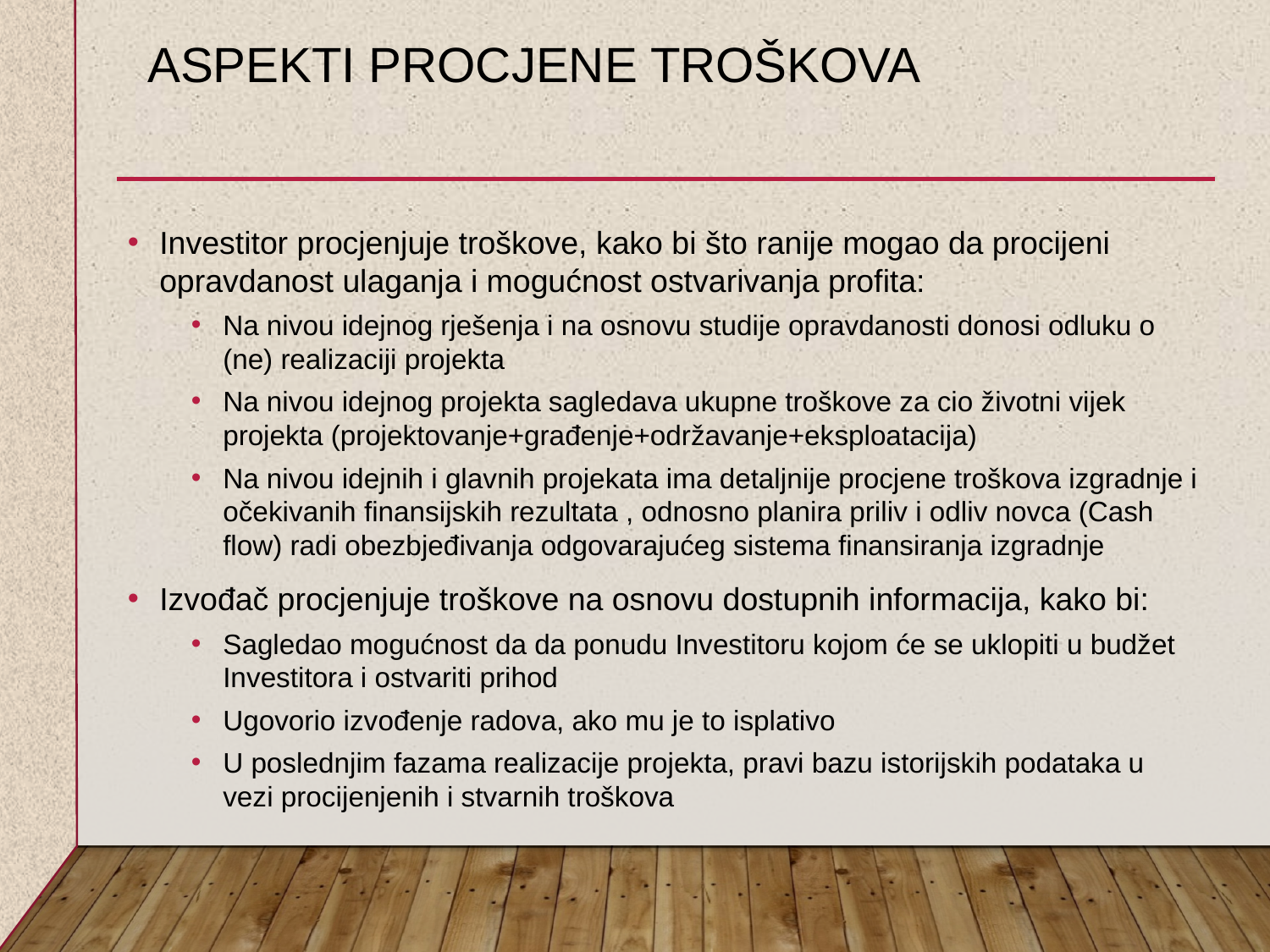

# ASPEKTI procjenE troškova
Investitor procjenjuje troškove, kako bi što ranije mogao da procijeni opravdanost ulaganja i mogućnost ostvarivanja profita:
Na nivou idejnog rješenja i na osnovu studije opravdanosti donosi odluku o (ne) realizaciji projekta
Na nivou idejnog projekta sagledava ukupne troškove za cio životni vijek projekta (projektovanje+građenje+održavanje+eksploatacija)
Na nivou idejnih i glavnih projekata ima detaljnije procjene troškova izgradnje i očekivanih finansijskih rezultata , odnosno planira priliv i odliv novca (Cash flow) radi obezbjeđivanja odgovarajućeg sistema finansiranja izgradnje
Izvođač procjenjuje troškove na osnovu dostupnih informacija, kako bi:
Sagledao mogućnost da da ponudu Investitoru kojom će se uklopiti u budžet Investitora i ostvariti prihod
Ugovorio izvođenje radova, ako mu je to isplativo
U poslednjim fazama realizacije projekta, pravi bazu istorijskih podataka u vezi procijenjenih i stvarnih troškova